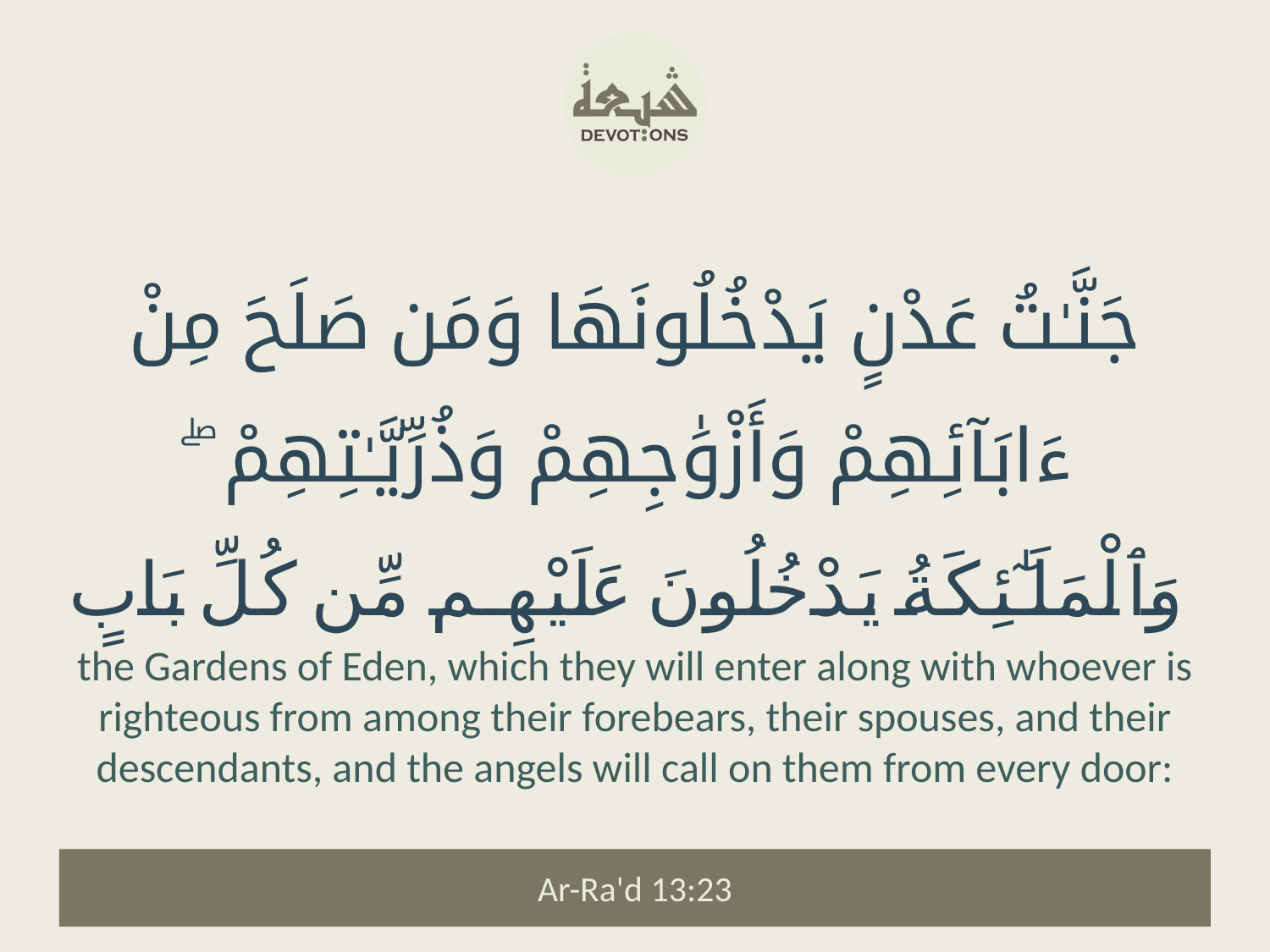

جَنَّـٰتُ عَدْنٍ يَدْخُلُونَهَا وَمَن صَلَحَ مِنْ ءَابَآئِهِمْ وَأَزْوَٰجِهِمْ وَذُرِّيَّـٰتِهِمْ ۖ وَٱلْمَلَـٰٓئِكَةُ يَدْخُلُونَ عَلَيْهِم مِّن كُلِّ بَابٍ
the Gardens of Eden, which they will enter along with whoever is righteous from among their forebears, their spouses, and their descendants, and the angels will call on them from every door:
Ar-Ra'd 13:23